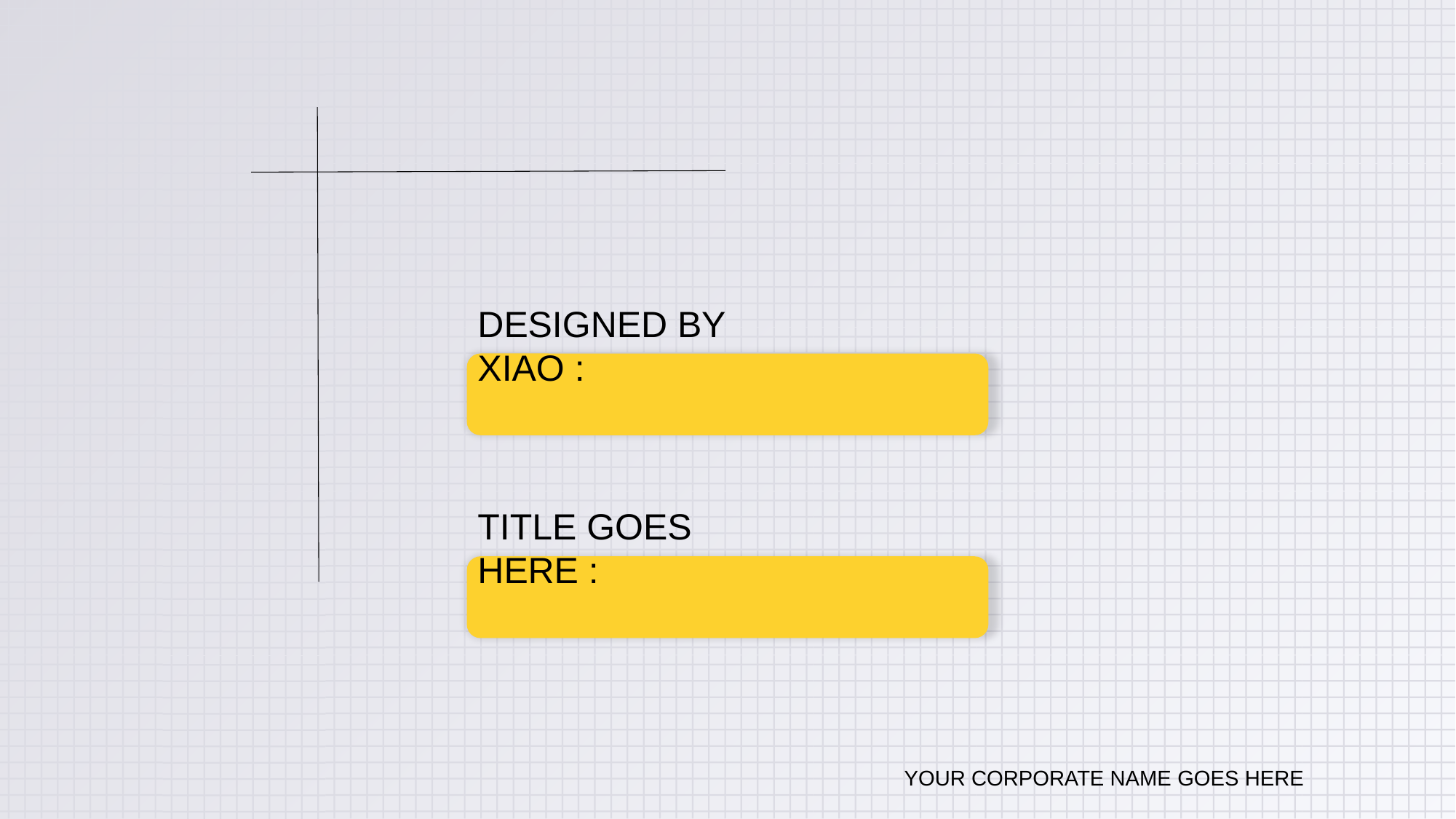

DESIGNED BY XIAO :

TITLE GOES HERE :

YOUR CORPORATE NAME GOES HERE